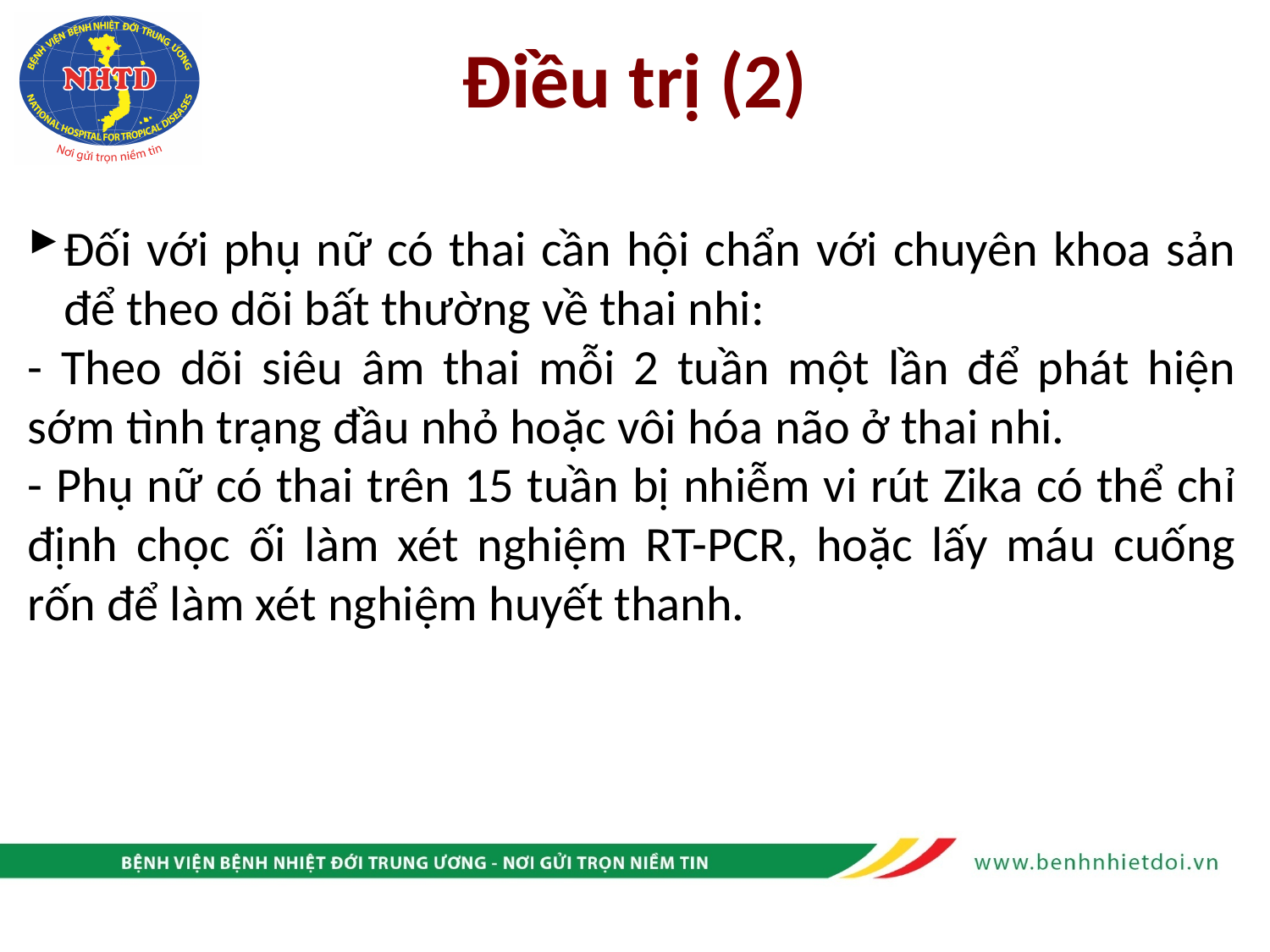

# Điều trị (2)
Đối với phụ nữ có thai cần hội chẩn với chuyên khoa sản để theo dõi bất thường về thai nhi:
- Theo dõi siêu âm thai mỗi 2 tuần một lần để phát hiện sớm tình trạng đầu nhỏ hoặc vôi hóa não ở thai nhi.
- Phụ nữ có thai trên 15 tuần bị nhiễm vi rút Zika có thể chỉ định chọc ối làm xét nghiệm RT-PCR, hoặc lấy máu cuống rốn để làm xét nghiệm huyết thanh.